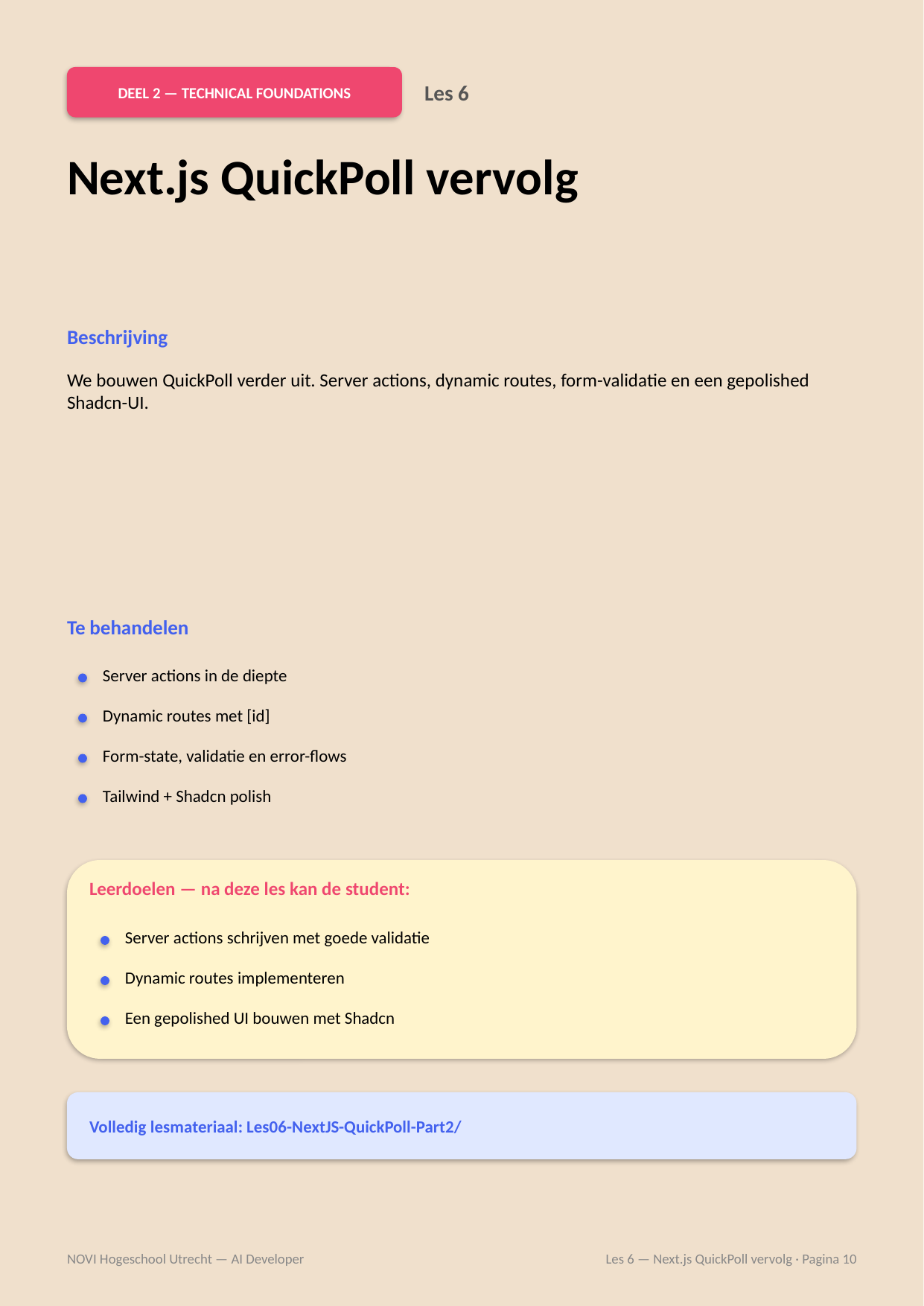

DEEL 2 — TECHNICAL FOUNDATIONS
Les 6
Next.js QuickPoll vervolg
Beschrijving
We bouwen QuickPoll verder uit. Server actions, dynamic routes, form-validatie en een gepolished Shadcn-UI.
Te behandelen
Server actions in de diepte

Dynamic routes met [id]

Form-state, validatie en error-flows

Tailwind + Shadcn polish

Leerdoelen — na deze les kan de student:
Server actions schrijven met goede validatie

Dynamic routes implementeren

Een gepolished UI bouwen met Shadcn

Volledig lesmateriaal: Les06-NextJS-QuickPoll-Part2/
NOVI Hogeschool Utrecht — AI Developer
Les 6 — Next.js QuickPoll vervolg · Pagina 10